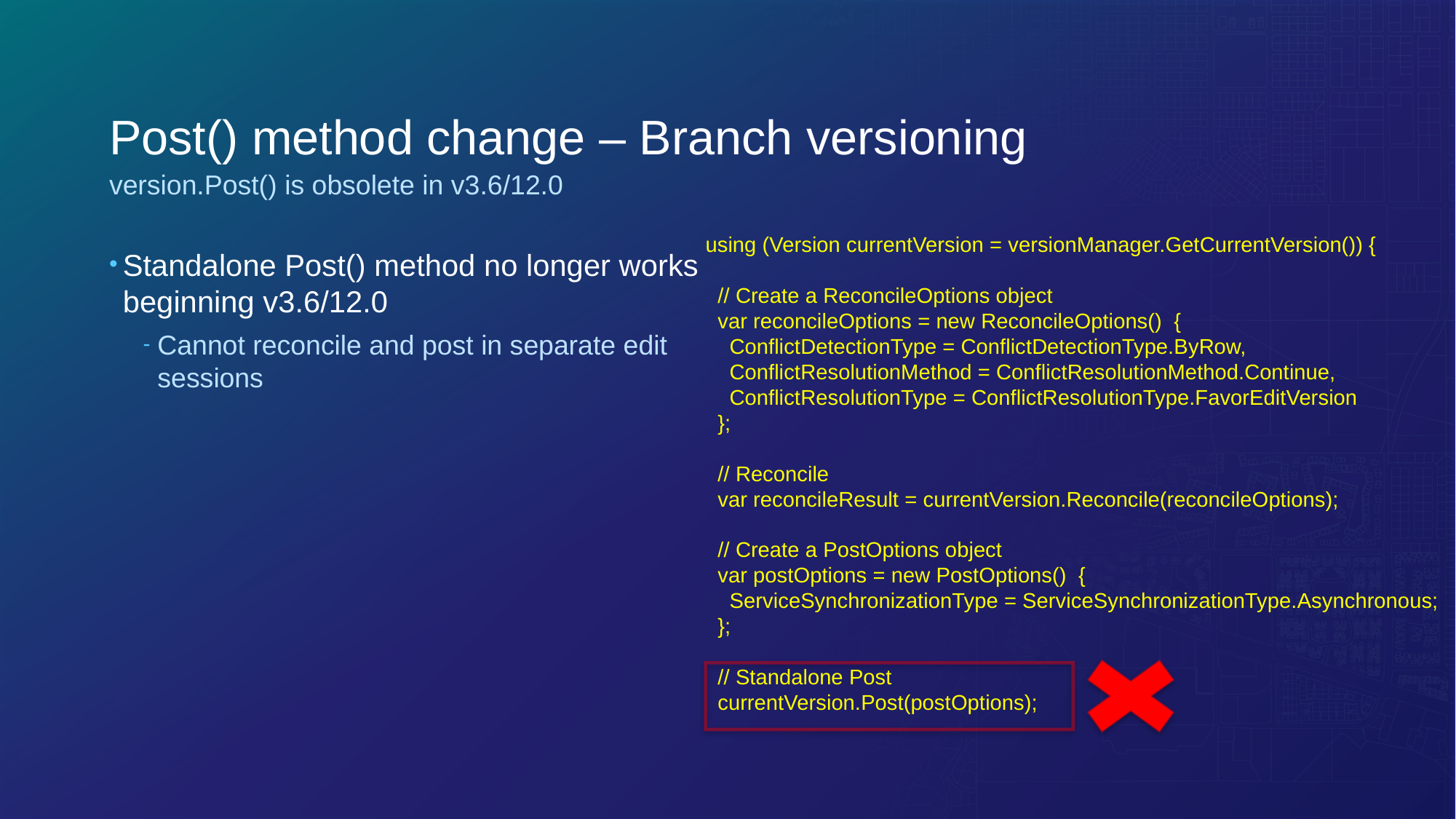

# Post() method change – Branch versioning
version.Post() is obsolete in v3.6/12.0
using (Version currentVersion = versionManager.GetCurrentVersion()) {

  // Create a ReconcileOptions object
  var reconcileOptions = new ReconcileOptions()  {
    ConflictDetectionType = ConflictDetectionType.ByRow,
    ConflictResolutionMethod = ConflictResolutionMethod.Continue,
    ConflictResolutionType = ConflictResolutionType.FavorEditVersion
  };

  // Reconcile
  var reconcileResult = currentVersion.Reconcile(reconcileOptions);

  // Create a PostOptions object
  var postOptions = new PostOptions()  {
    ServiceSynchronizationType = ServiceSynchronizationType.Asynchronous;
  };

  // Standalone Post
  currentVersion.Post(postOptions);

Standalone Post() method no longer works beginning v3.6/12.0
Cannot reconcile and post in separate edit sessions